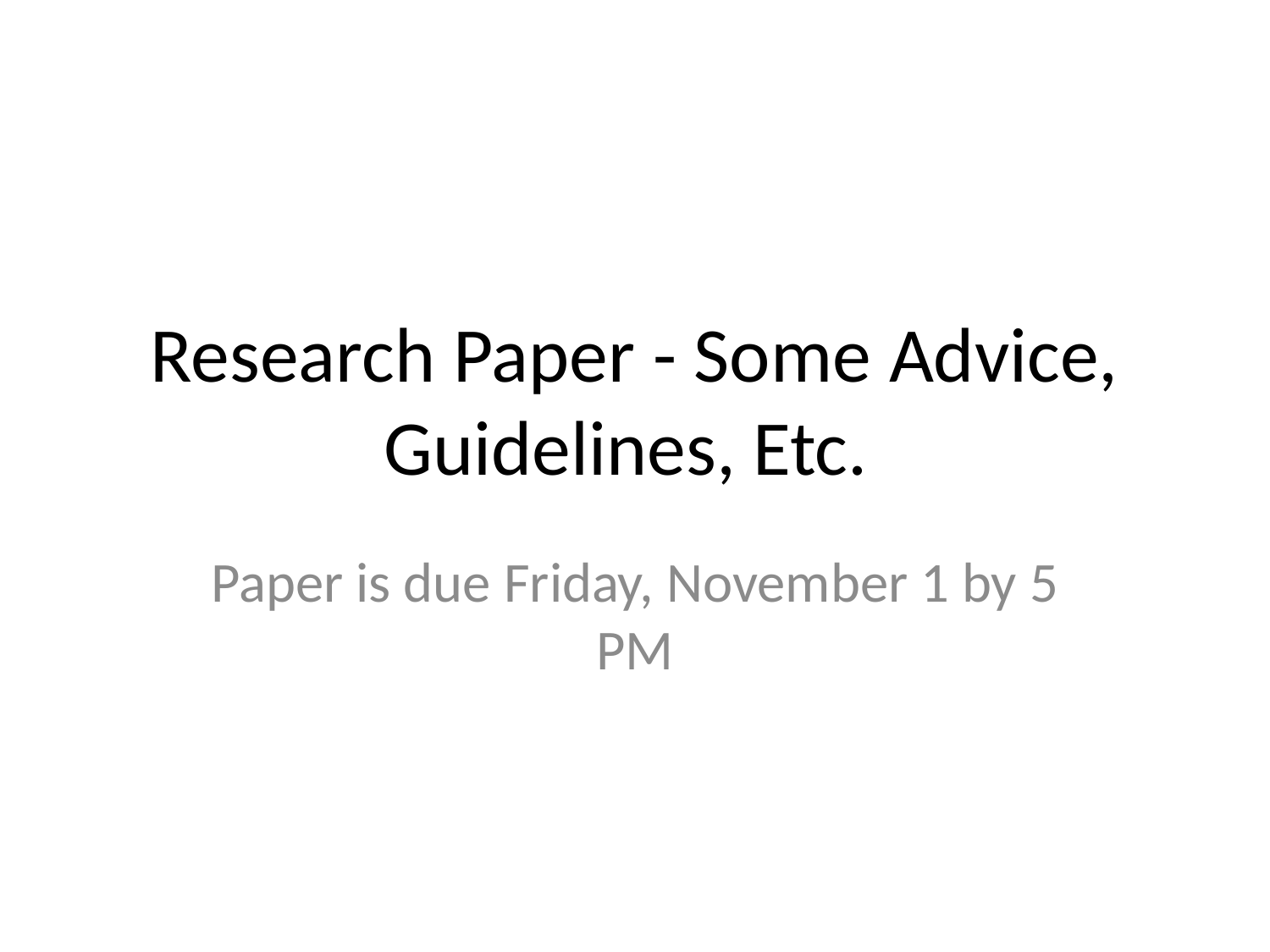

# Research Paper - Some Advice, Guidelines, Etc.
Paper is due Friday, November 1 by 5 PM